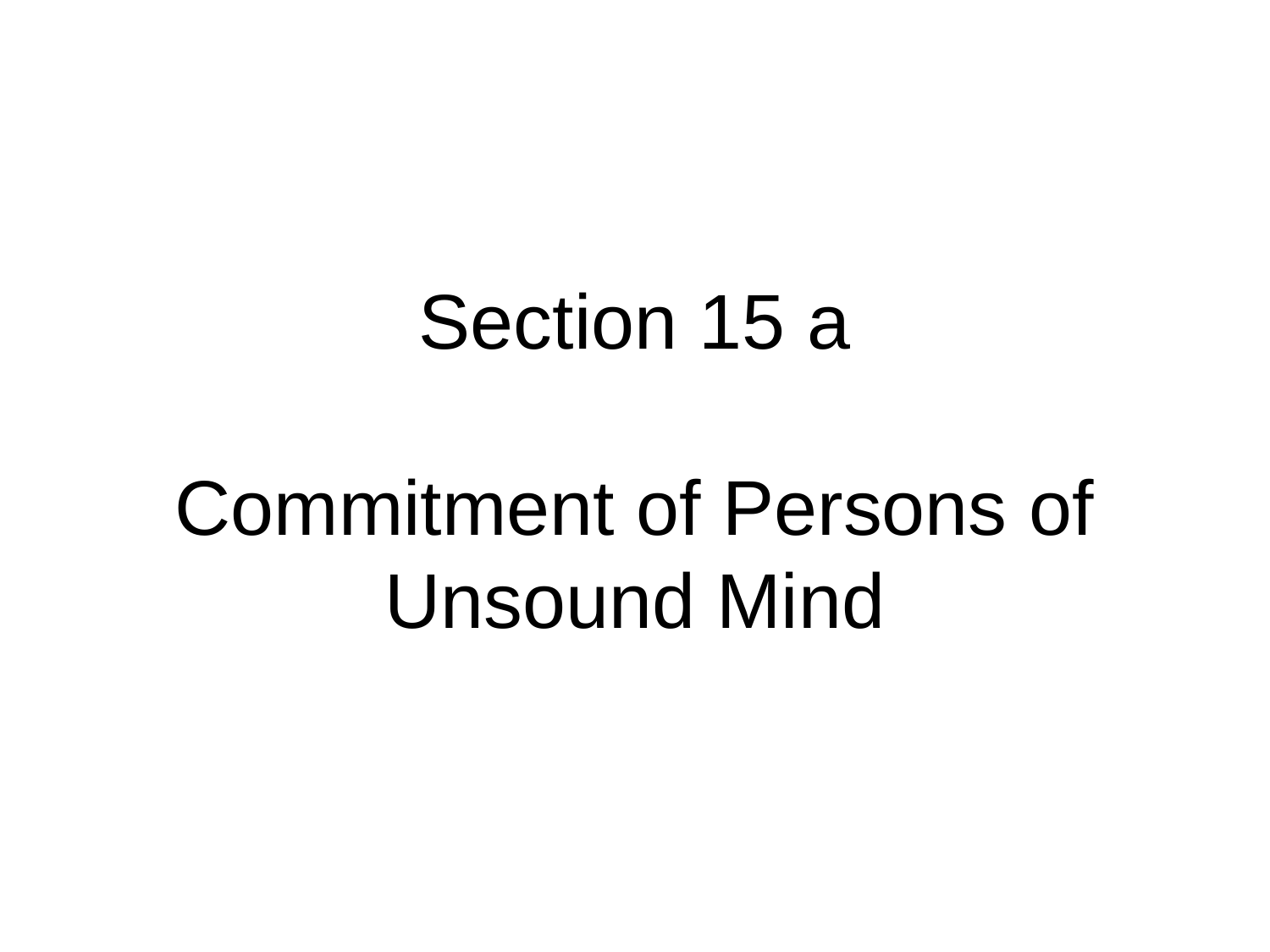

# Section 15 a Commitment of Persons of Unsound Mind